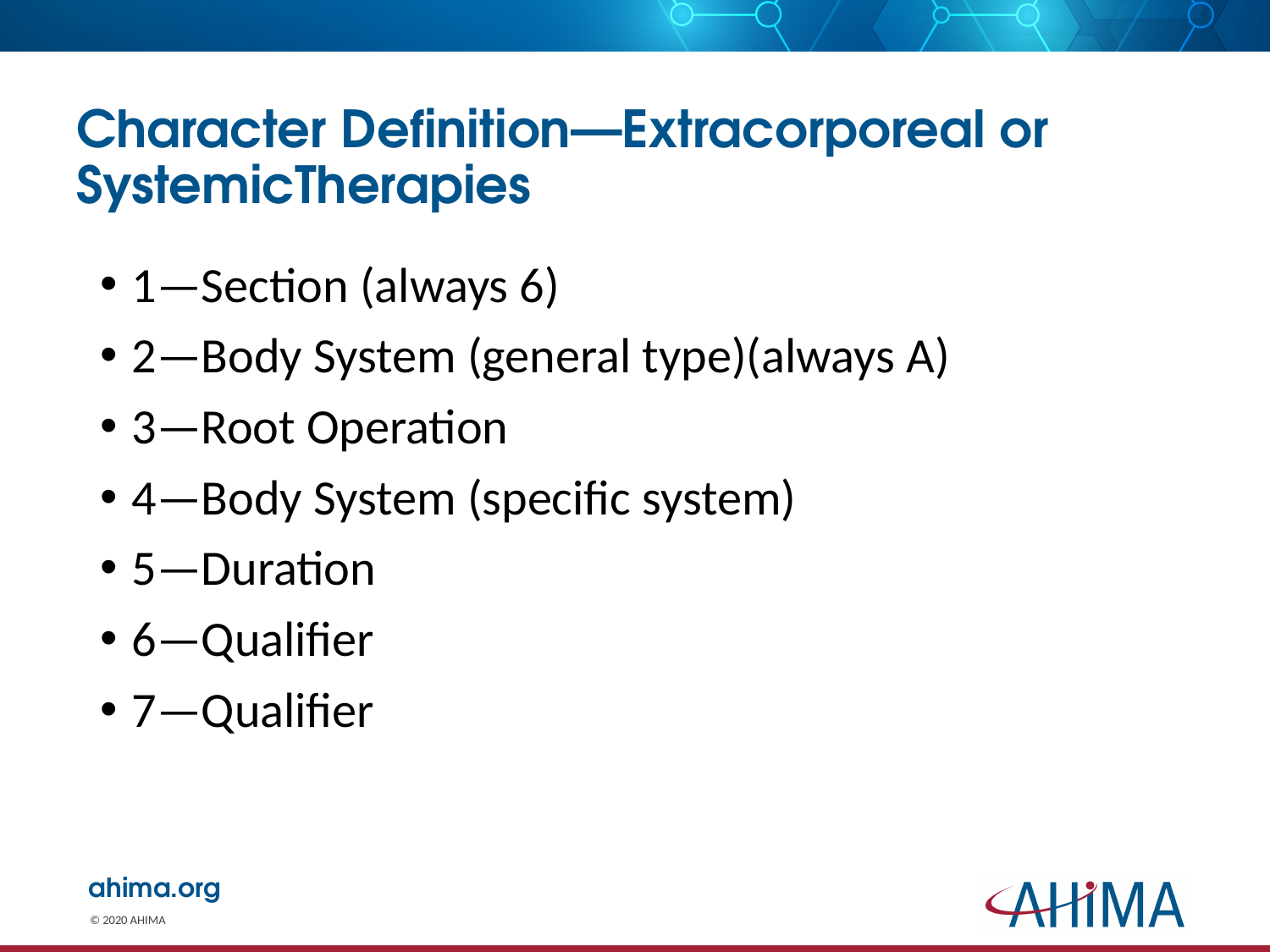

# Character Definition—Extracorporeal or SystemicTherapies
1—Section (always 6)
2—Body System (general type)(always A)
3—Root Operation
4—Body System (specific system)
5—Duration
6—Qualifier
7—Qualifier